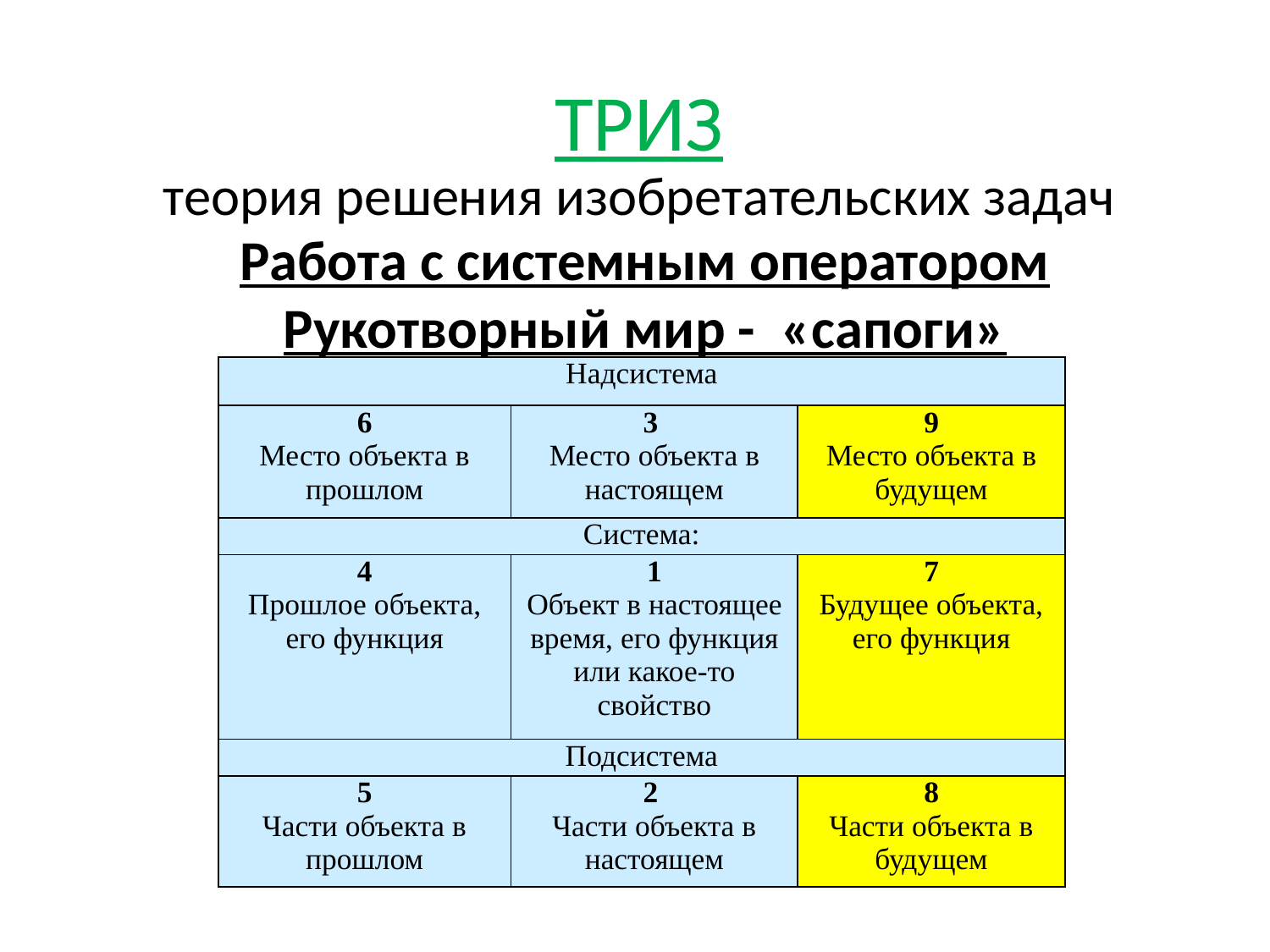

# ТРИЗ теория решения изобретательских задач
Работа с системным оператором
Рукотворный мир -  «сапоги»
| Надсистема |  |  |
| --- | --- | --- |
| 6 Место объекта в прошлом | 3 Место объекта в настоящем | 9 Место объекта в будущем |
| Система: |  |  |
| 4 Прошлое объекта, его функция | 1 Объект в настоящее время, его функция или какое-то свойство | 7 Будущее объекта, его функция |
| Подсистема |  |  |
| 5 Части объекта в прошлом | 2 Части объекта в настоящем | 8 Части объекта в будущем |